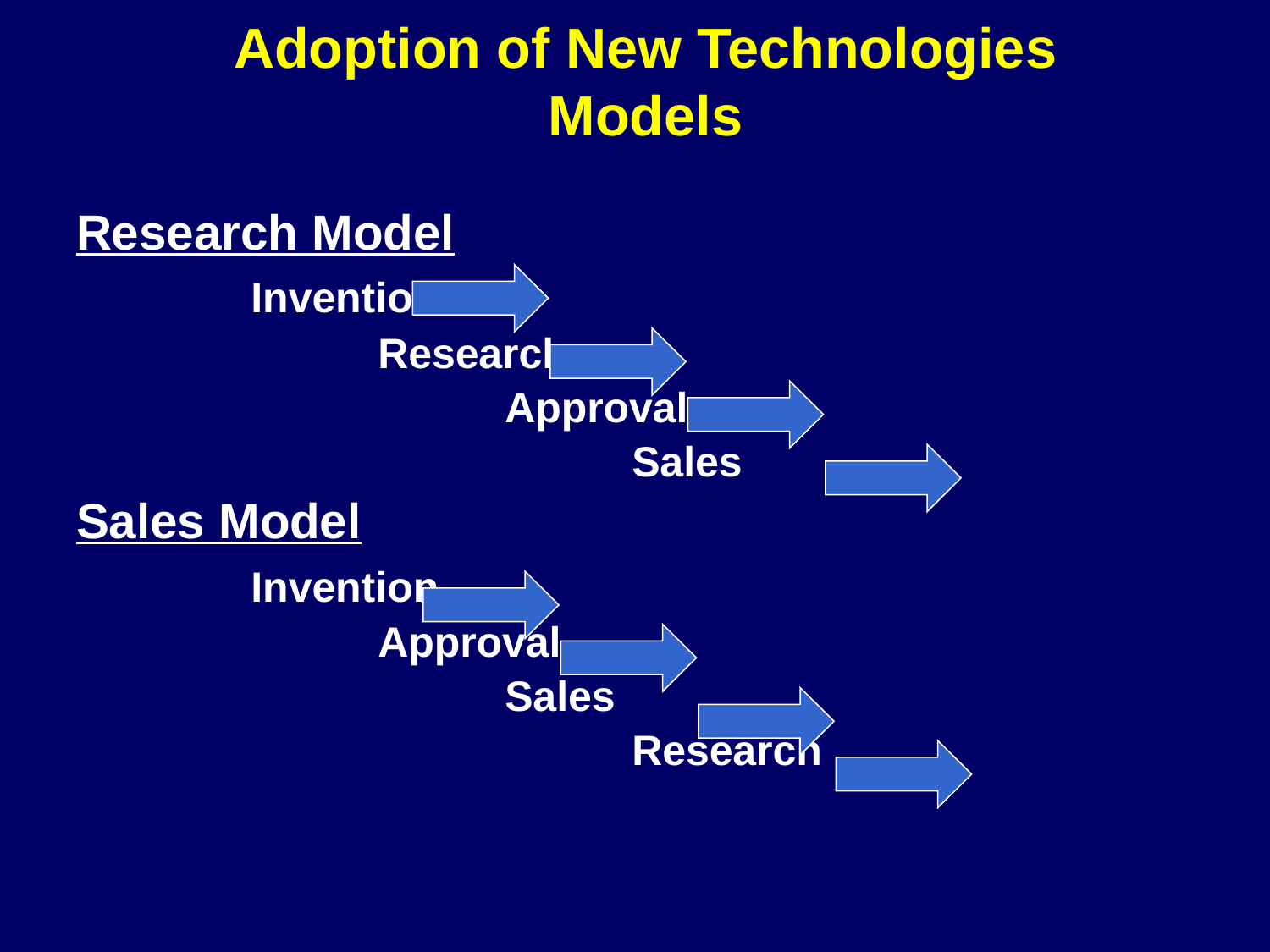

# Adoption of New Technologies Models
Research Model
   		Invention
			Research
				Approval
					Sales
Sales Model
		Invention
			Approval
				Sales
					Research